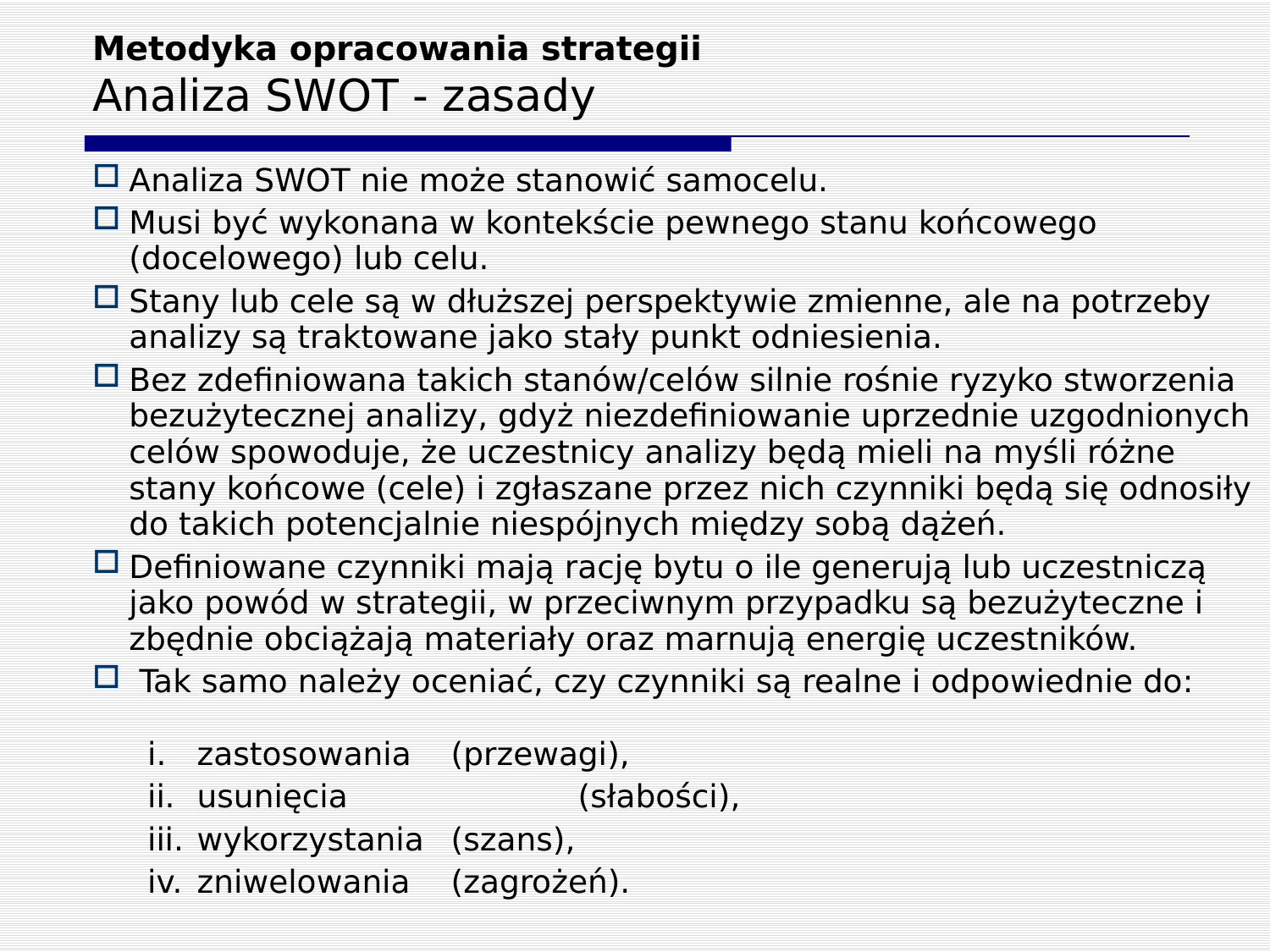

# Metodyka opracowania strategii Analiza SWOT - zasady
Analiza SWOT nie może stanowić samocelu.
Musi być wykonana w kontekście pewnego stanu końcowego (docelowego) lub celu.
Stany lub cele są w dłuższej perspektywie zmienne, ale na potrzeby analizy są traktowane jako stały punkt odniesienia.
Bez zdefiniowana takich stanów/celów silnie rośnie ryzyko stworzenia bezużytecznej analizy, gdyż niezdefiniowanie uprzednie uzgodnionych celów spowoduje, że uczestnicy analizy będą mieli na myśli różne stany końcowe (cele) i zgłaszane przez nich czynniki będą się odnosiły do takich potencjalnie niespójnych między sobą dążeń.
Definiowane czynniki mają rację bytu o ile generują lub uczestniczą jako powód w strategii, w przeciwnym przypadku są bezużyteczne i zbędnie obciążają materiały oraz marnują energię uczestników.
 Tak samo należy oceniać, czy czynniki są realne i odpowiednie do:
zastosowania	(przewagi),
usunięcia	  	(słabości),
wykorzystania	(szans),
zniwelowania	(zagrożeń).